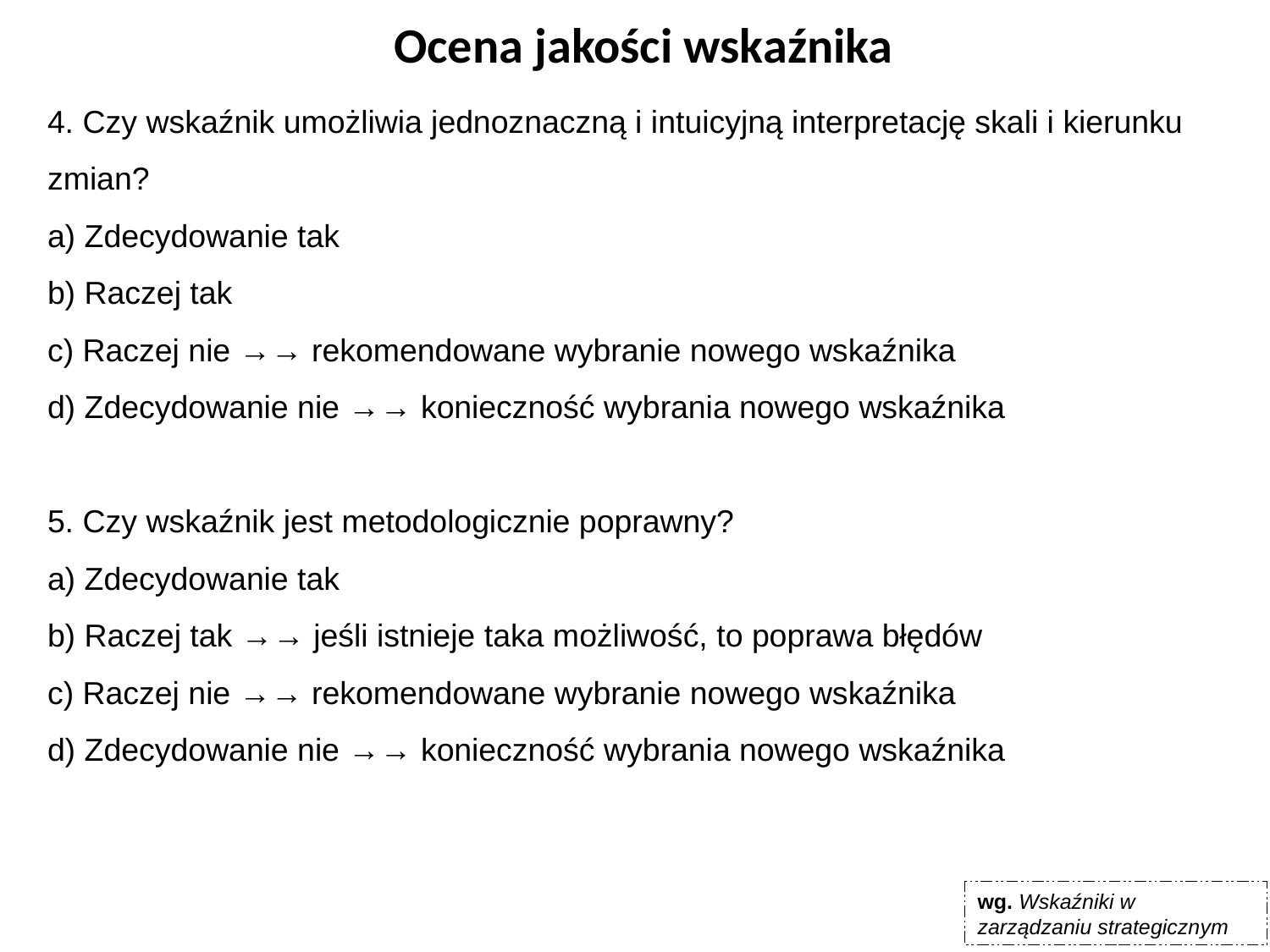

# Ocena jakości wskaźnika
4. Czy wskaźnik umożliwia jednoznaczną i intuicyjną interpretację skali i kierunku
zmian?
a) Zdecydowanie tak
b) Raczej tak
c) Raczej nie →→ rekomendowane wybranie nowego wskaźnika
d) Zdecydowanie nie →→ konieczność wybrania nowego wskaźnika

5. Czy wskaźnik jest metodologicznie poprawny?
a) Zdecydowanie tak
b) Raczej tak →→ jeśli istnieje taka możliwość, to poprawa błędów
c) Raczej nie →→ rekomendowane wybranie nowego wskaźnika
d) Zdecydowanie nie →→ konieczność wybrania nowego wskaźnika
wg. Wskaźniki w zarządzaniu strategicznym
101